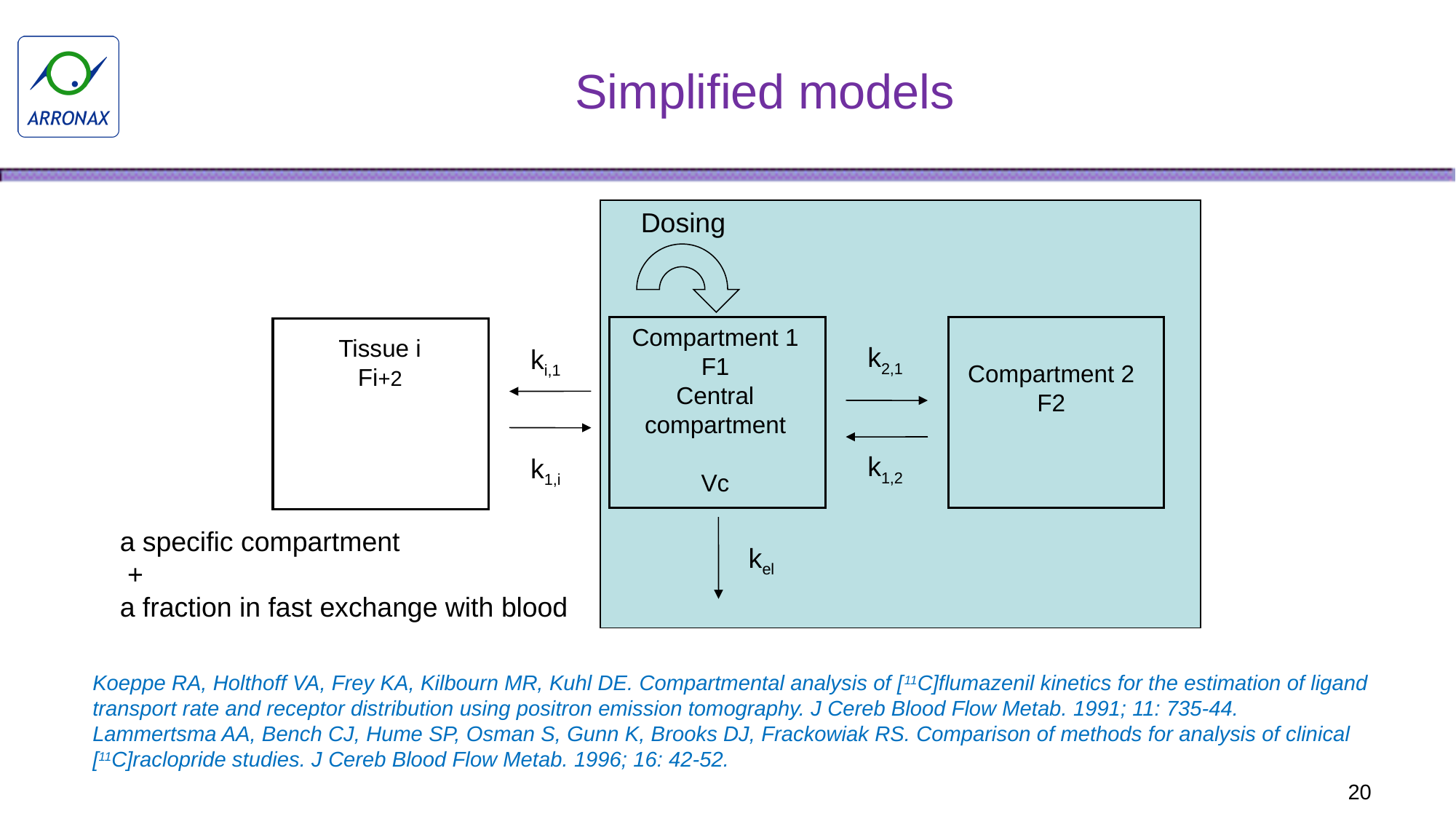

# Simplified models

Dosing

Compartment 1
F1
Central
compartment

Vc

Tissue i
Fi+2

k2,1
ki,1
Compartment 2
F2

k1,2
k1,i

a specific compartment
 +
a fraction in fast exchange with blood
kel
Koeppe RA, Holthoff VA, Frey KA, Kilbourn MR, Kuhl DE. Compartmental analysis of [11C]flumazenil kinetics for the estimation of ligand transport rate and receptor distribution using positron emission tomography. J Cereb Blood Flow Metab. 1991; 11: 735-44.
Lammertsma AA, Bench CJ, Hume SP, Osman S, Gunn K, Brooks DJ, Frackowiak RS. Comparison of methods for analysis of clinical [11C]raclopride studies. J Cereb Blood Flow Metab. 1996; 16: 42-52.
20